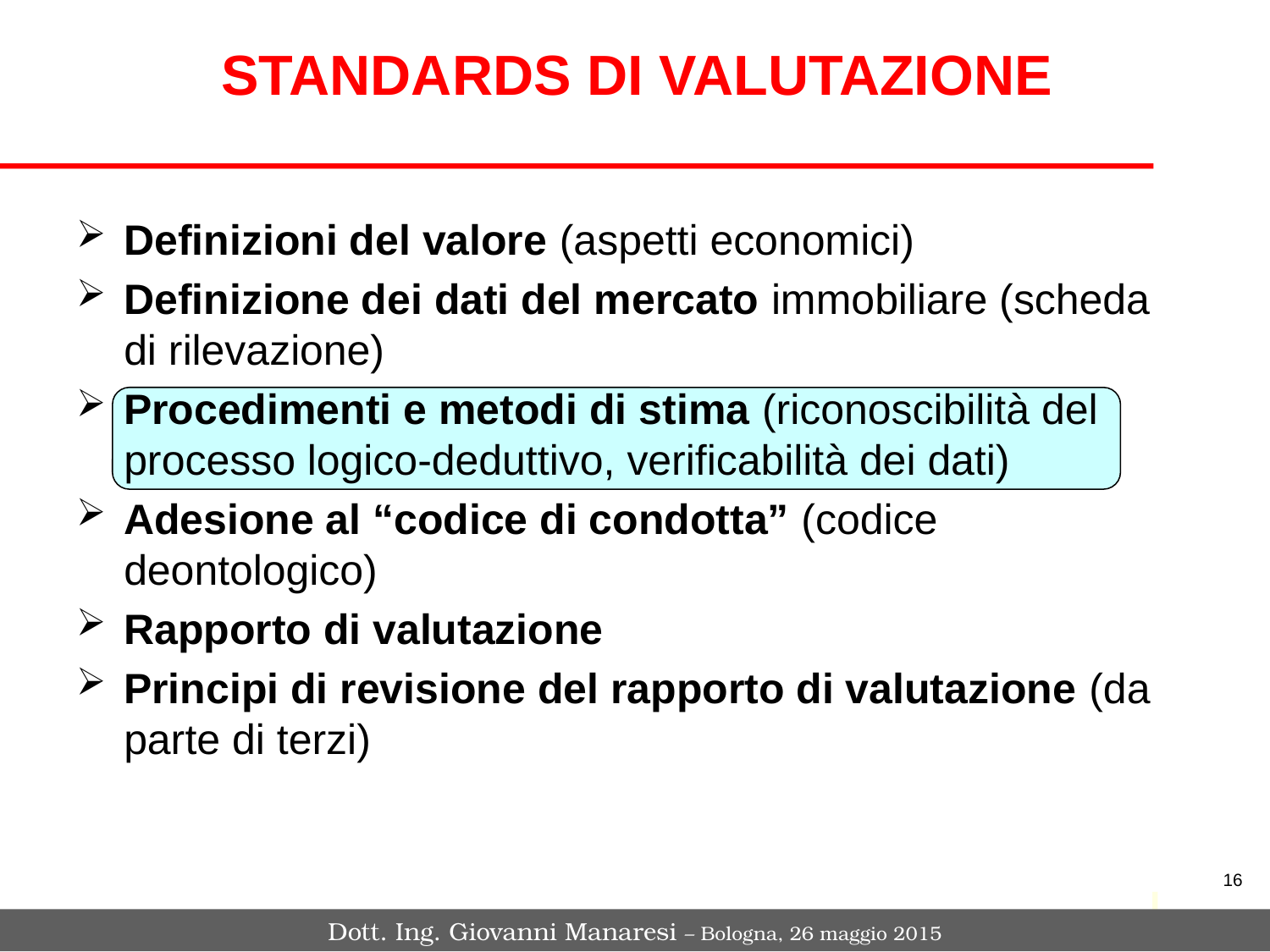

# STANDARDS DI VALUTAZIONE
Definizioni del valore (aspetti economici)
Definizione dei dati del mercato immobiliare (scheda di rilevazione)
Procedimenti e metodi di stima (riconoscibilità del processo logico-deduttivo, verificabilità dei dati)
Adesione al “codice di condotta” (codice deontologico)
Rapporto di valutazione
Principi di revisione del rapporto di valutazione (da parte di terzi)

16